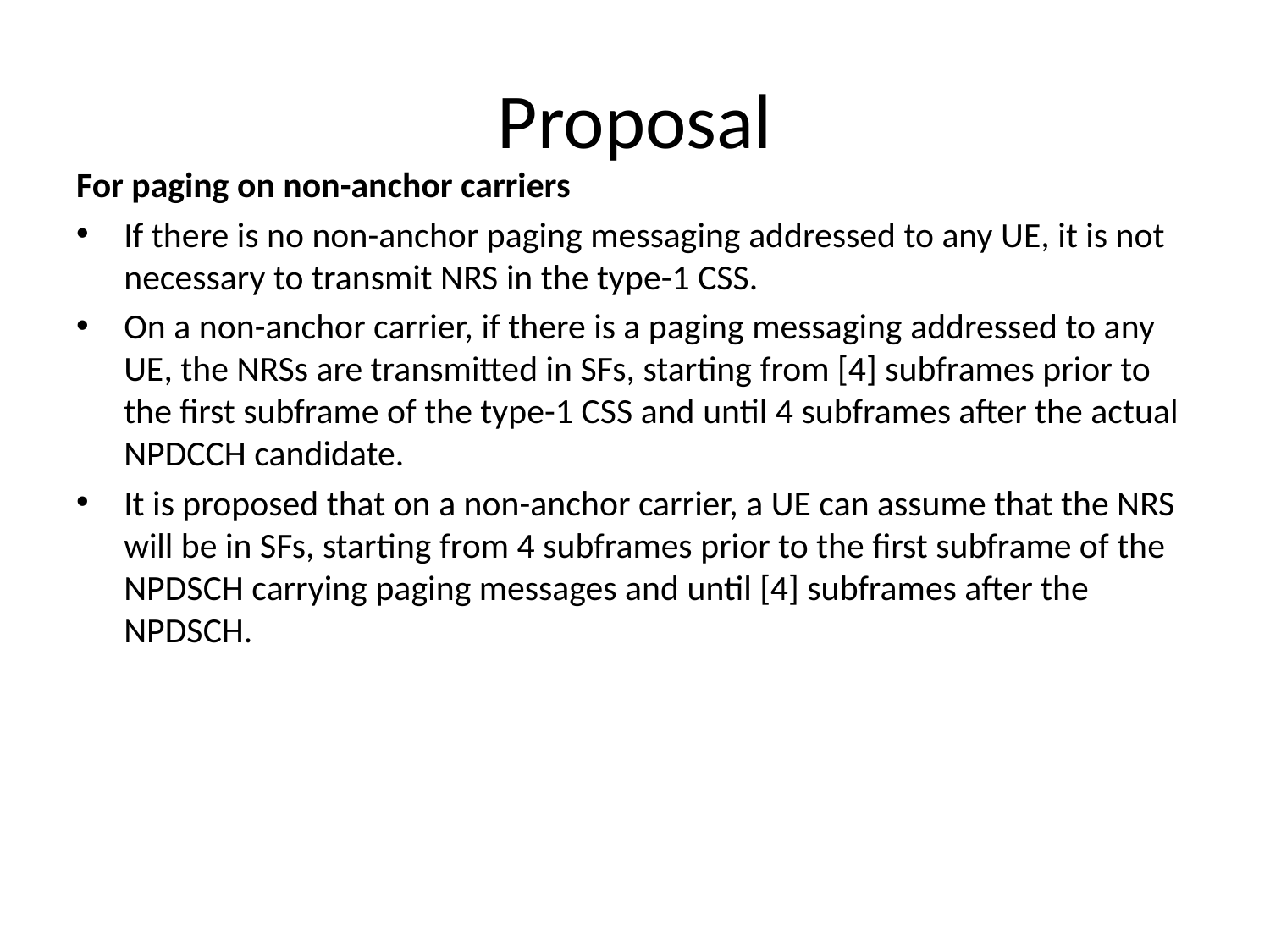

# Proposal
For paging on non-anchor carriers
If there is no non-anchor paging messaging addressed to any UE, it is not necessary to transmit NRS in the type-1 CSS.
On a non-anchor carrier, if there is a paging messaging addressed to any UE, the NRSs are transmitted in SFs, starting from [4] subframes prior to the first subframe of the type-1 CSS and until 4 subframes after the actual NPDCCH candidate.
It is proposed that on a non-anchor carrier, a UE can assume that the NRS will be in SFs, starting from 4 subframes prior to the first subframe of the NPDSCH carrying paging messages and until [4] subframes after the NPDSCH.